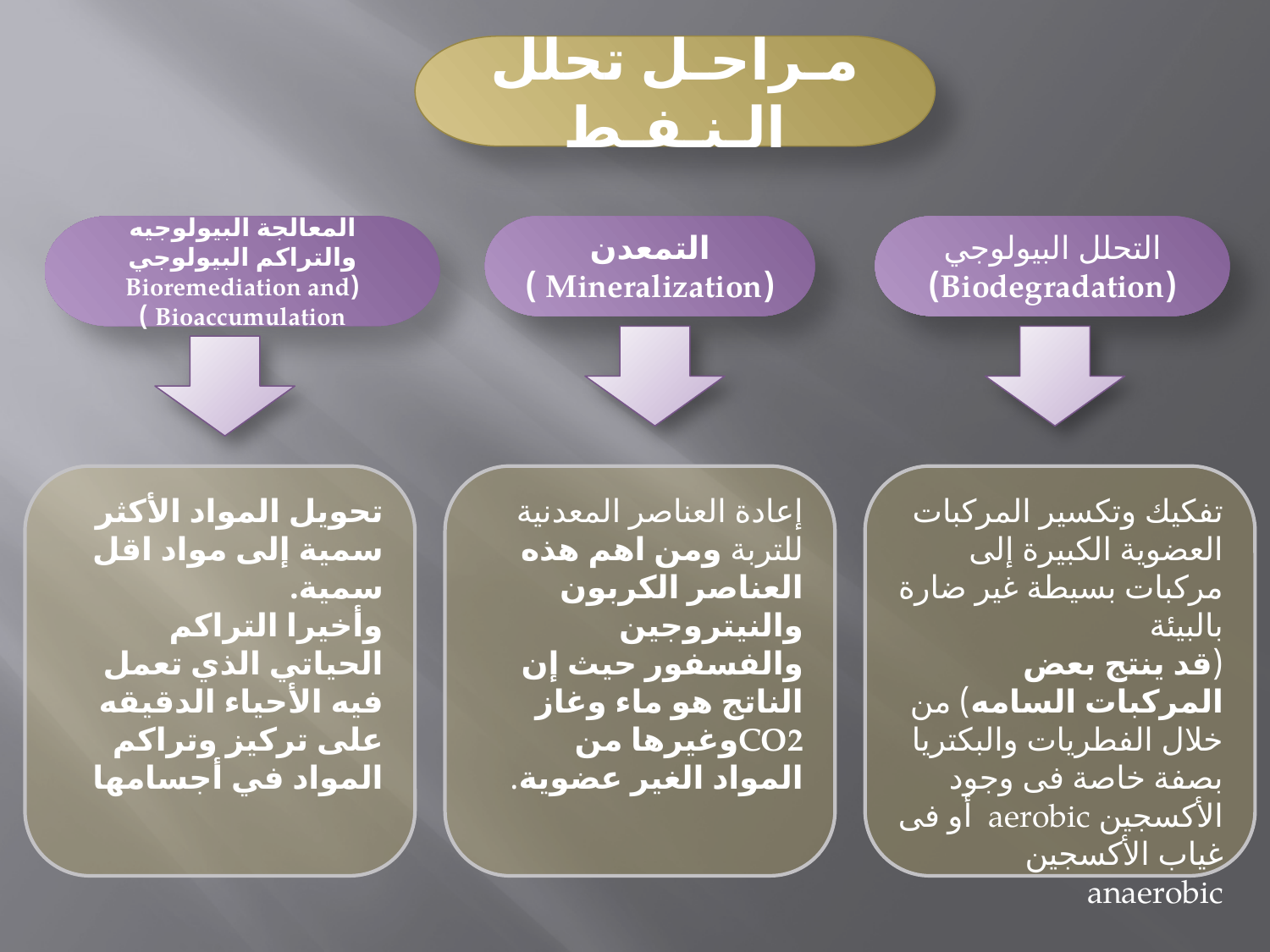

مـراحـل تحلل الـنـفـط
المعالجة البيولوجيه والتراكم البيولوجي
(Bioremediation and Bioaccumulation )
التمعدن (Mineralization )
التحلل البيولوجي
(Biodegradation)

تحويل المواد الأكثر سمية إلى مواد اقل سمية.
وأخيرا التراكم الحياتي الذي تعمل فيه الأحياء الدقيقه على تركيز وتراكم المواد في أجسامها
إعادة العناصر المعدنية للتربة ومن اهم هذه العناصر الكربون والنيتروجين والفسفور حيث إن الناتج هو ماء وغاز CO2وغيرها من المواد الغير عضوية.

تفكيك وتكسير المركبات العضوية الكبيرة إلى مركبات بسيطة غير ضارة بالبيئة
(قد ينتج بعض المركبات السامه) من خلال الفطريات والبكتريا بصفة خاصة فى وجود الأكسجين aerobic  أو فى غياب الأكسجين anaerobic